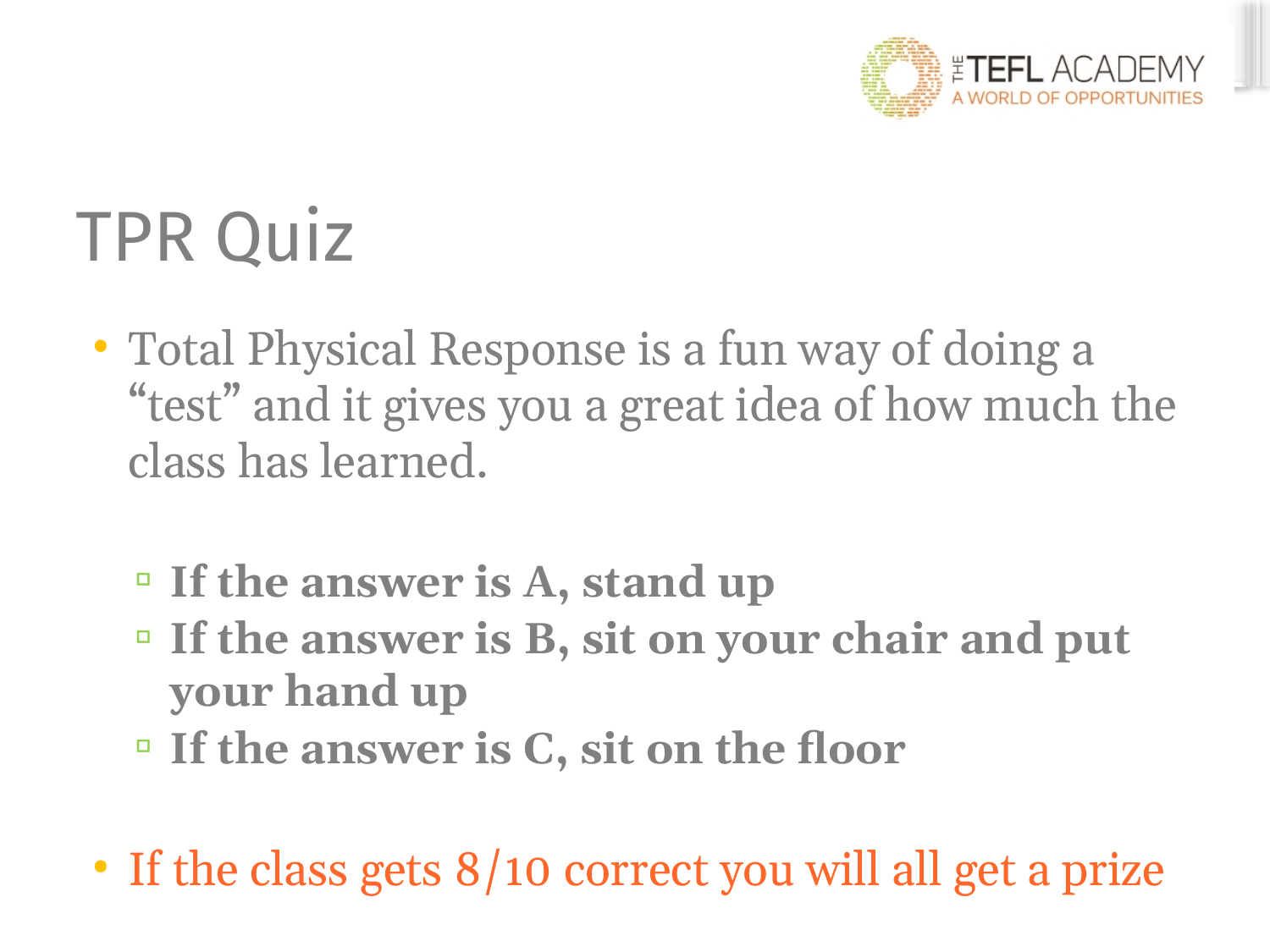

# TPR Quiz
Total Physical Response is a fun way of doing a “test” and it gives you a great idea of how much the class has learned.

If the answer is A, stand up
If the answer is B, sit on your chair and put your hand up
If the answer is C, sit on the floor

If the class gets 8/10 correct you will all get a prize